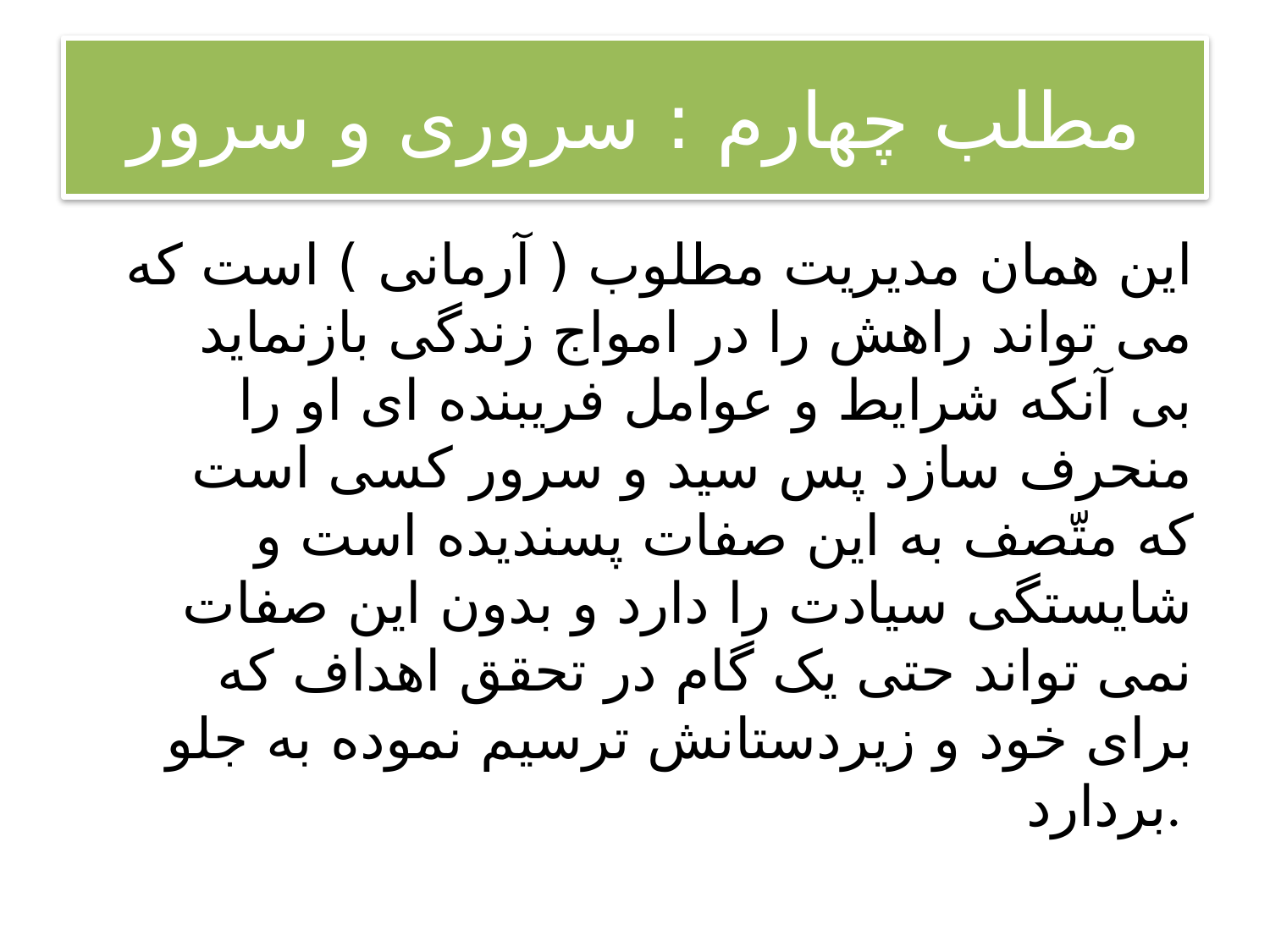

# مطلب چهارم : سروری و سرور
 این همان مدیریت مطلوب ( آرمانی ) است که می تواند راهش را در امواج زندگی بازنماید بی آنکه شرایط و عوامل فریبنده ای او را منحرف سازد پس سید و سرور کسی است که متّصف به این صفات پسندیده است و شایستگی سیادت را دارد و بدون این صفات نمی تواند حتی یک گام در تحقق اهداف که برای خود و زیردستانش ترسیم نموده به جلو بردارد.